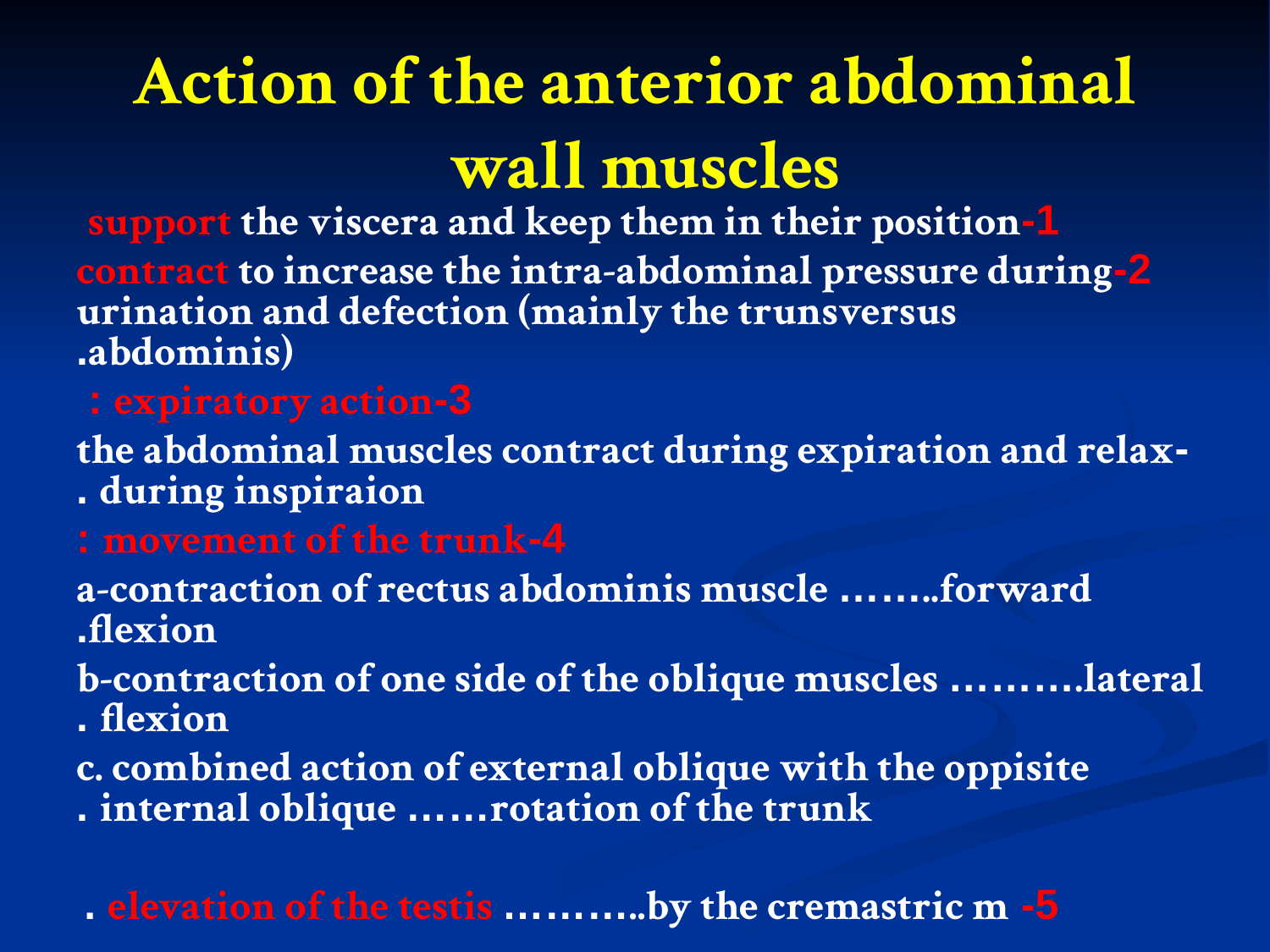

# Action of the anterior abdominal wall muscles
1-support the viscera and keep them in their position
2-contract to increase the intra-abdominal pressure during urination and defection (mainly the trunsversus abdominis).
3-expiratory action :
  -the abdominal muscles contract during expiration and relax during inspiraion .
4-movement of the trunk :
  a-contraction of rectus abdominis muscle ……..forward flexion.
  b-contraction of one side of the oblique muscles ……….lateral flexion .
  c. combined action of external oblique with the oppisite internal oblique ……rotation of the trunk .

5- elevation of the testis ………..by the cremastric m .